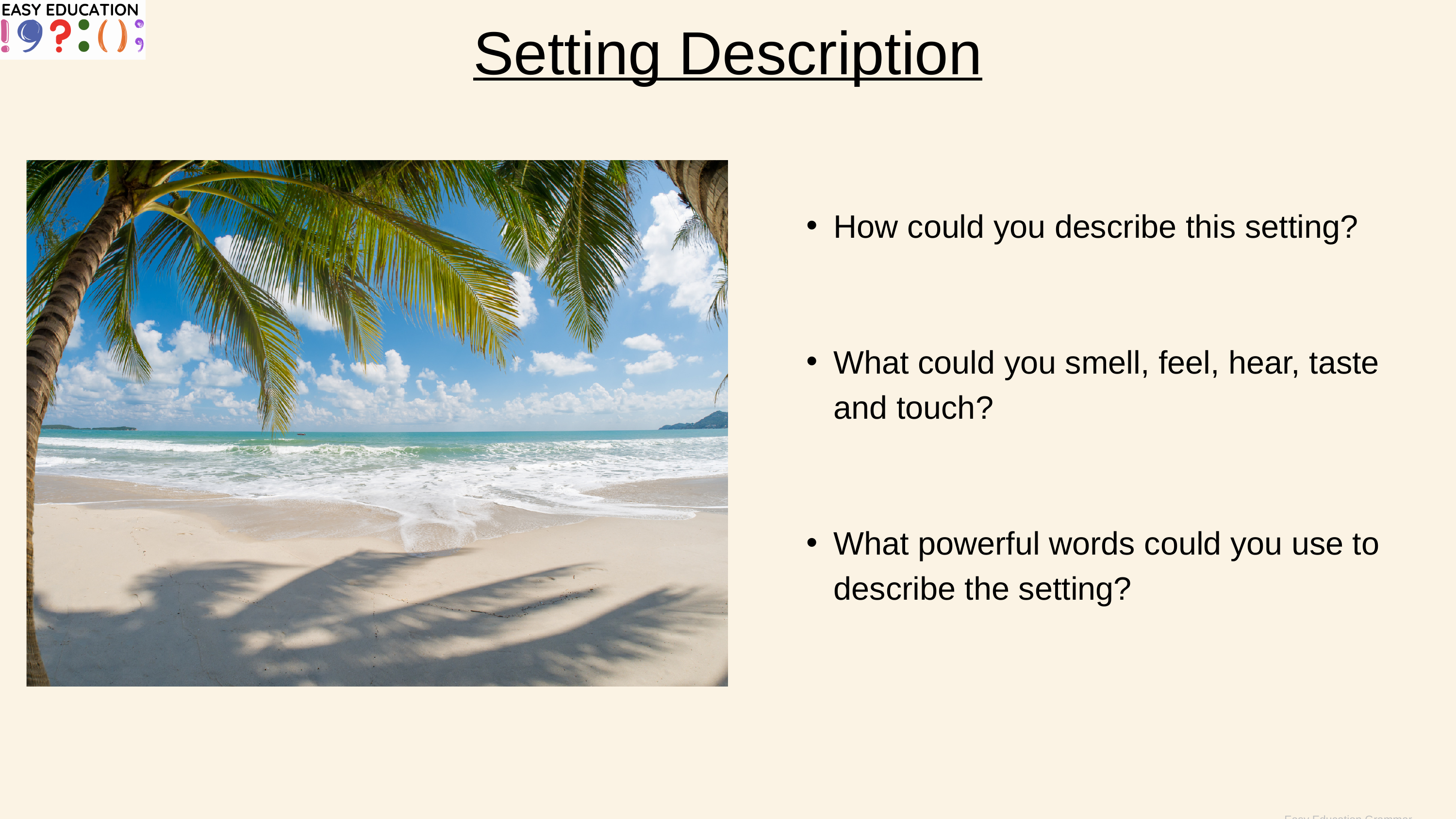

Setting Description

How could you describe this setting?

What could you smell, feel, hear, taste and touch?

What powerful words could you use to describe the setting?